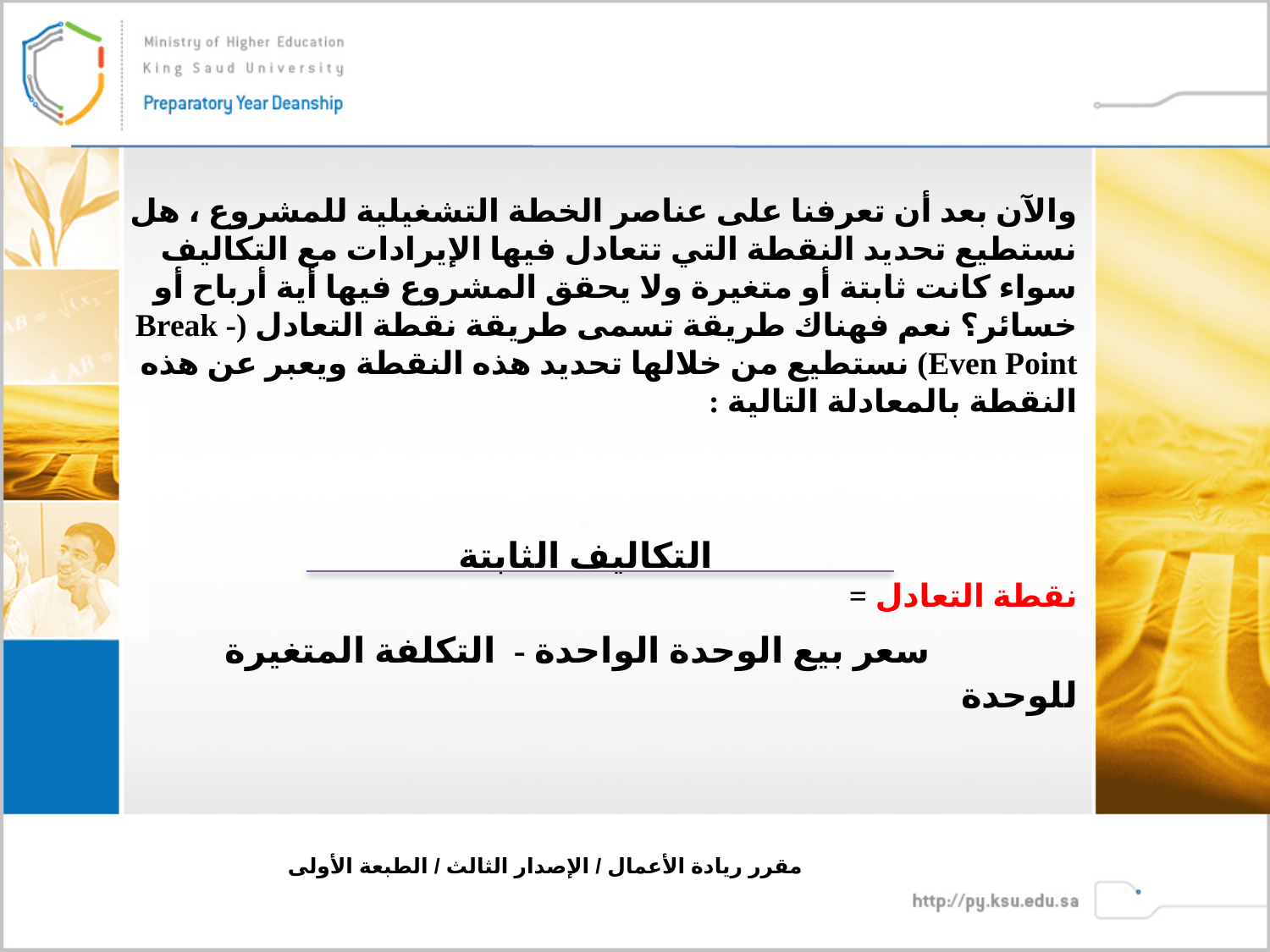

والآن بعد أن تعرفنا على عناصر الخطة التشغيلية للمشروع ، هل نستطيع تحديد النقطة التي تتعادل فيها الإيرادات مع التكاليف سواء كانت ثابتة أو متغيرة ولا يحقق المشروع فيها أية أرباح أو خسائر؟ نعم فهناك طريقة تسمى طريقة نقطة التعادل (Break - Even Point) نستطيع من خلالها تحديد هذه النقطة ويعبر عن هذه النقطة بالمعادلة التالية :

                                         التكاليف الثابتة
نقطة التعادل =
            سعر بيع الوحدة الواحدة -  التكلفة المتغيرة للوحدة
مقرر ريادة الأعمال / الإصدار الثالث / الطبعة الأولى